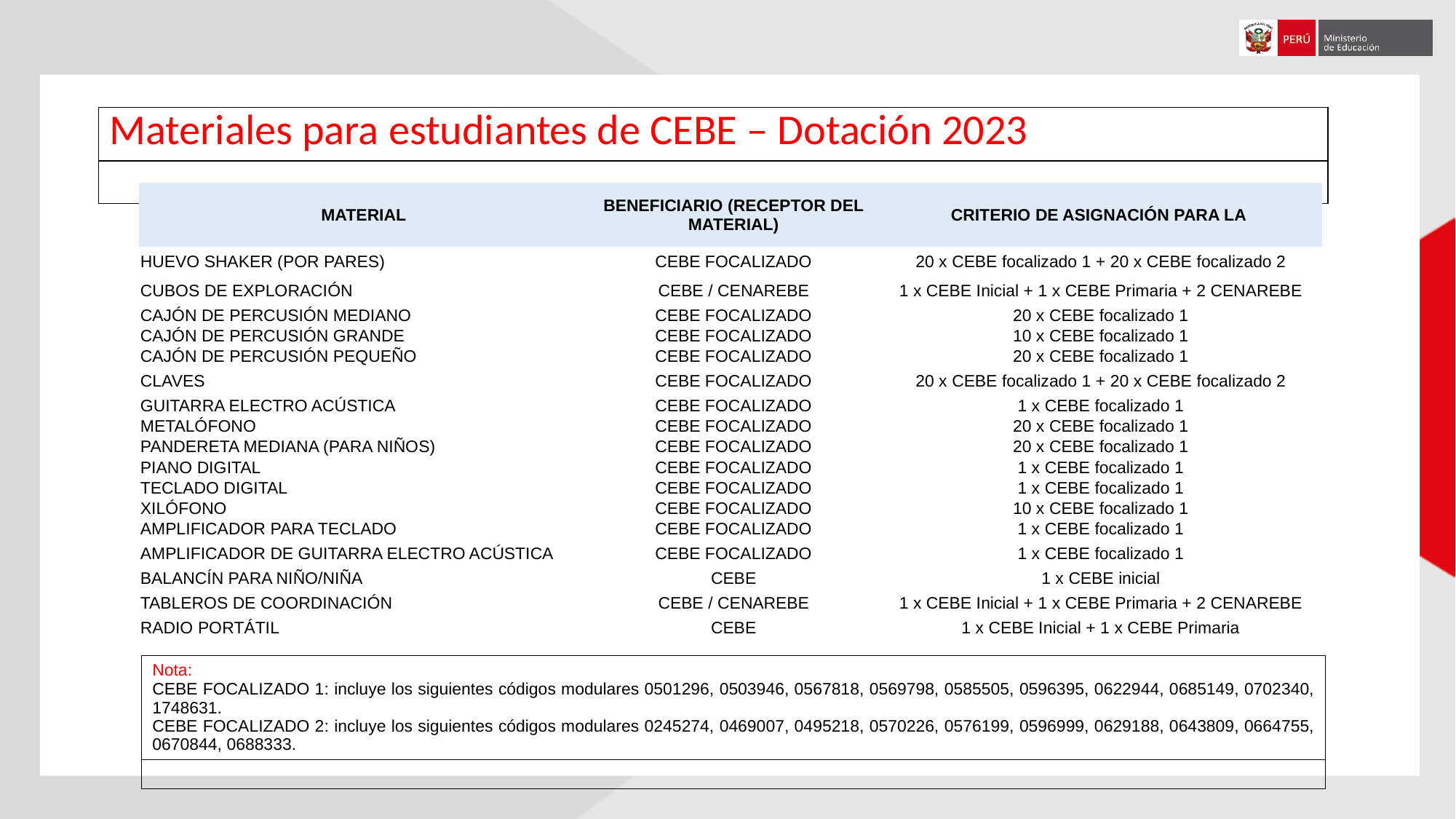

| Materiales para estudiantes de CEBE – Dotación 2023 |
| --- |
|  |
| MATERIAL | BENEFICIARIO (RECEPTOR DEL MATERIAL) | CRITERIO DE ASIGNACIÓN PARA LA |
| --- | --- | --- |
| HUEVO SHAKER (POR PARES) | CEBE FOCALIZADO | 20 x CEBE focalizado 1 + 20 x CEBE focalizado 2 |
| CUBOS DE EXPLORACIÓN | CEBE / CENAREBE | 1 x CEBE Inicial + 1 x CEBE Primaria + 2 CENAREBE |
| CAJÓN DE PERCUSIÓN MEDIANO | CEBE FOCALIZADO | 20 x CEBE focalizado 1 |
| CAJÓN DE PERCUSIÓN GRANDE | CEBE FOCALIZADO | 10 x CEBE focalizado 1 |
| CAJÓN DE PERCUSIÓN PEQUEÑO | CEBE FOCALIZADO | 20 x CEBE focalizado 1 |
| CLAVES | CEBE FOCALIZADO | 20 x CEBE focalizado 1 + 20 x CEBE focalizado 2 |
| GUITARRA ELECTRO ACÚSTICA | CEBE FOCALIZADO | 1 x CEBE focalizado 1 |
| METALÓFONO | CEBE FOCALIZADO | 20 x CEBE focalizado 1 |
| PANDERETA MEDIANA (PARA NIÑOS) | CEBE FOCALIZADO | 20 x CEBE focalizado 1 |
| PIANO DIGITAL | CEBE FOCALIZADO | 1 x CEBE focalizado 1 |
| TECLADO DIGITAL | CEBE FOCALIZADO | 1 x CEBE focalizado 1 |
| XILÓFONO | CEBE FOCALIZADO | 10 x CEBE focalizado 1 |
| AMPLIFICADOR PARA TECLADO | CEBE FOCALIZADO | 1 x CEBE focalizado 1 |
| AMPLIFICADOR DE GUITARRA ELECTRO ACÚSTICA | CEBE FOCALIZADO | 1 x CEBE focalizado 1 |
| BALANCÍN PARA NIÑO/NIÑA | CEBE | 1 x CEBE inicial |
| TABLEROS DE COORDINACIÓN | CEBE / CENAREBE | 1 x CEBE Inicial + 1 x CEBE Primaria + 2 CENAREBE |
| RADIO PORTÁTIL | CEBE | 1 x CEBE Inicial + 1 x CEBE Primaria |
| Nota: CEBE FOCALIZADO 1: incluye los siguientes códigos modulares 0501296, 0503946, 0567818, 0569798, 0585505, 0596395, 0622944, 0685149, 0702340, 1748631. CEBE FOCALIZADO 2: incluye los siguientes códigos modulares 0245274, 0469007, 0495218, 0570226, 0576199, 0596999, 0629188, 0643809, 0664755, 0670844, 0688333. |
| --- |
|  |